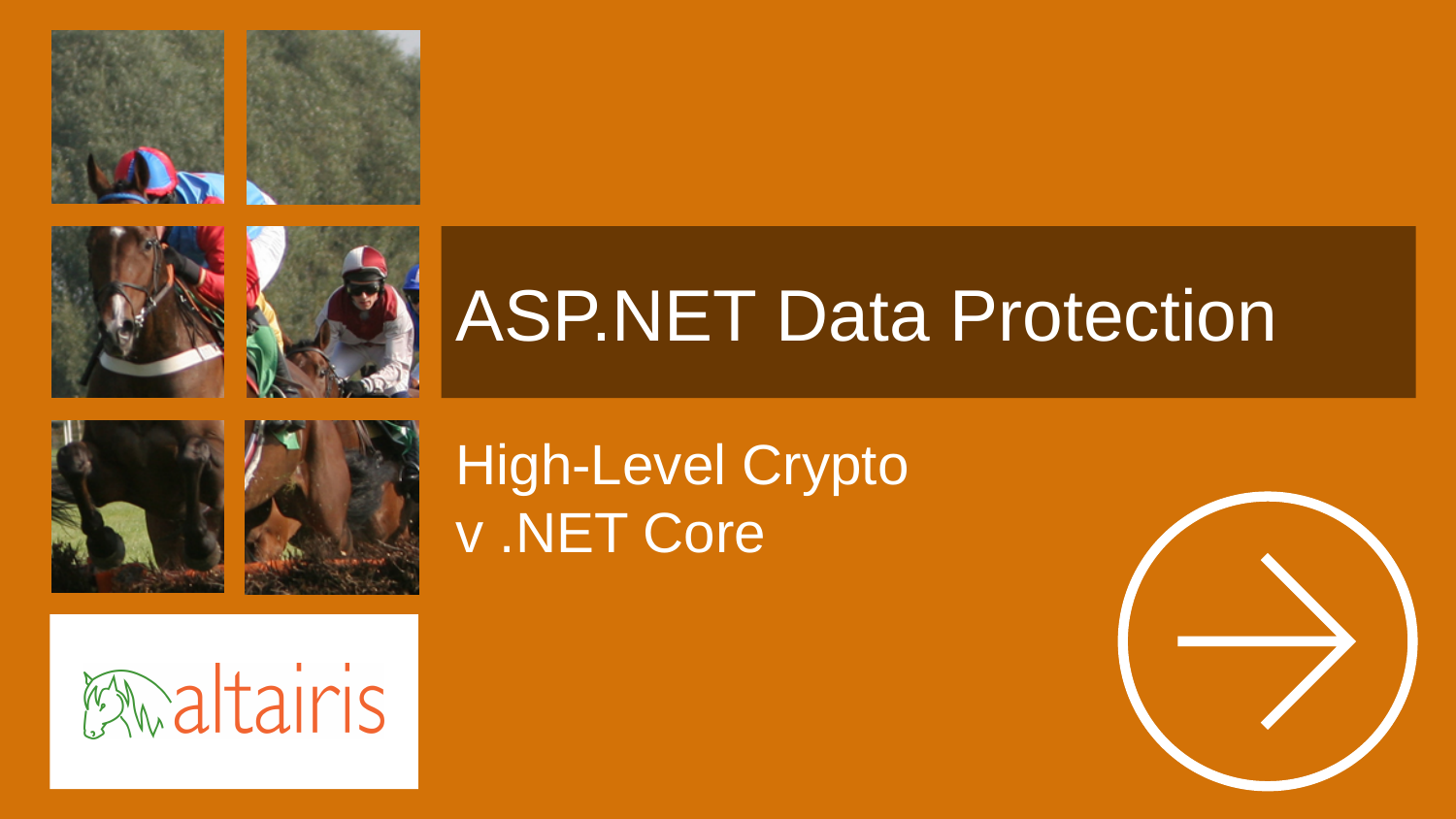

ASP.NET Data Protection
# High-Level Crypto v .NET Core